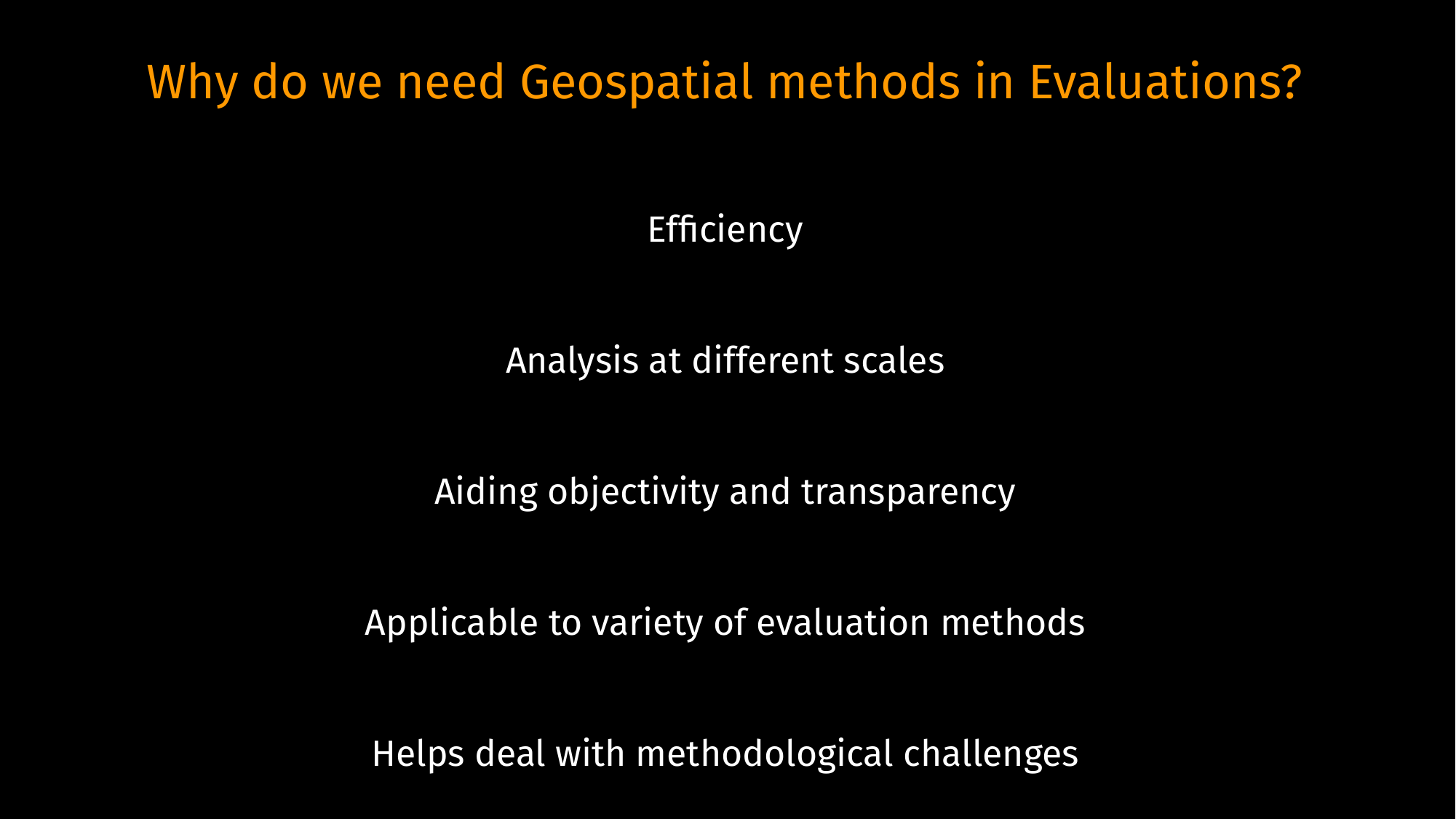

Why do we need Geospatial methods in Evaluations?
Efficiency
Analysis at different scales
Aiding objectivity and transparency
Applicable to variety of evaluation methods
Helps deal with methodological challenges